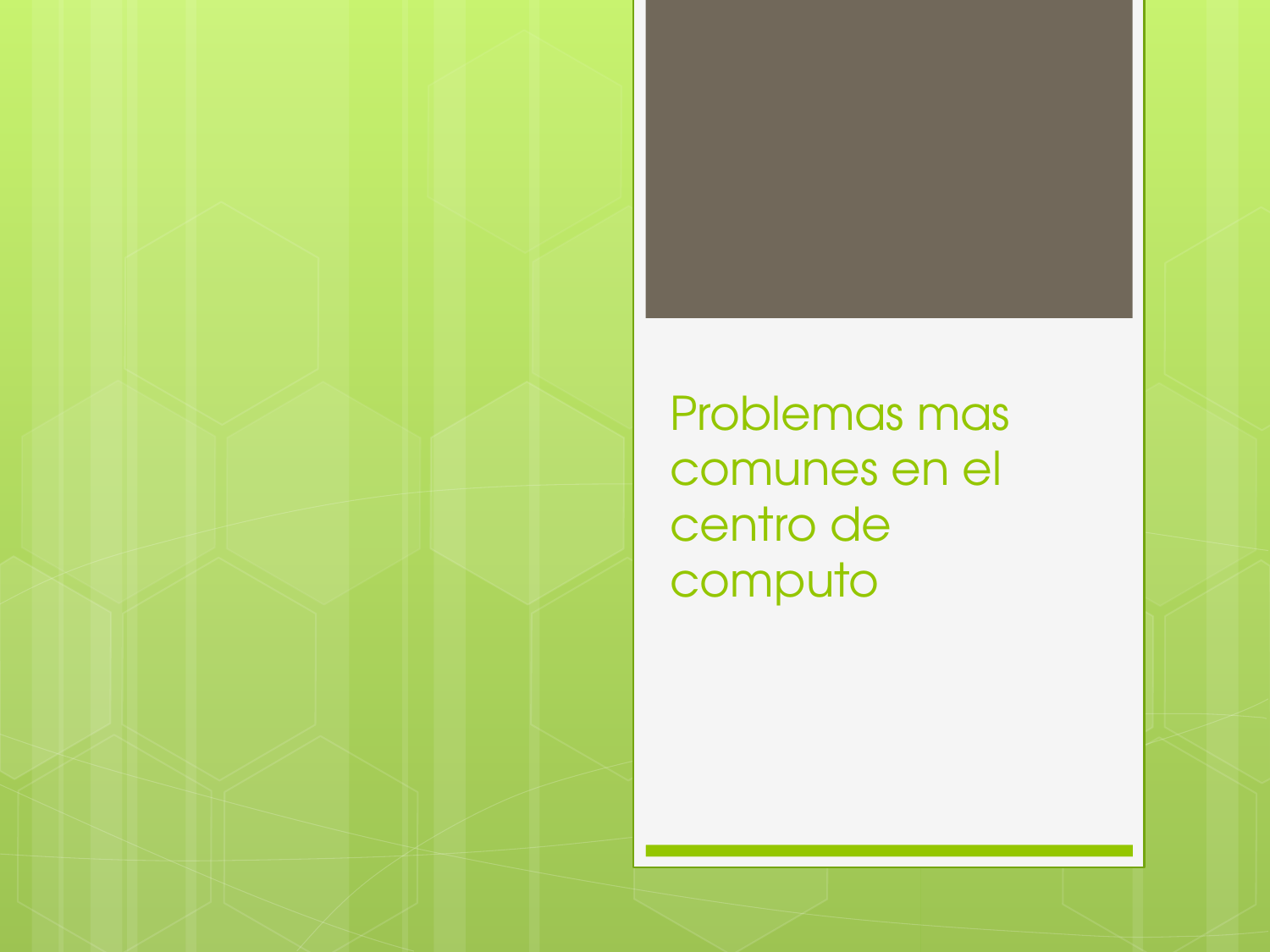

# Problemas mas comunes en el centro de computo